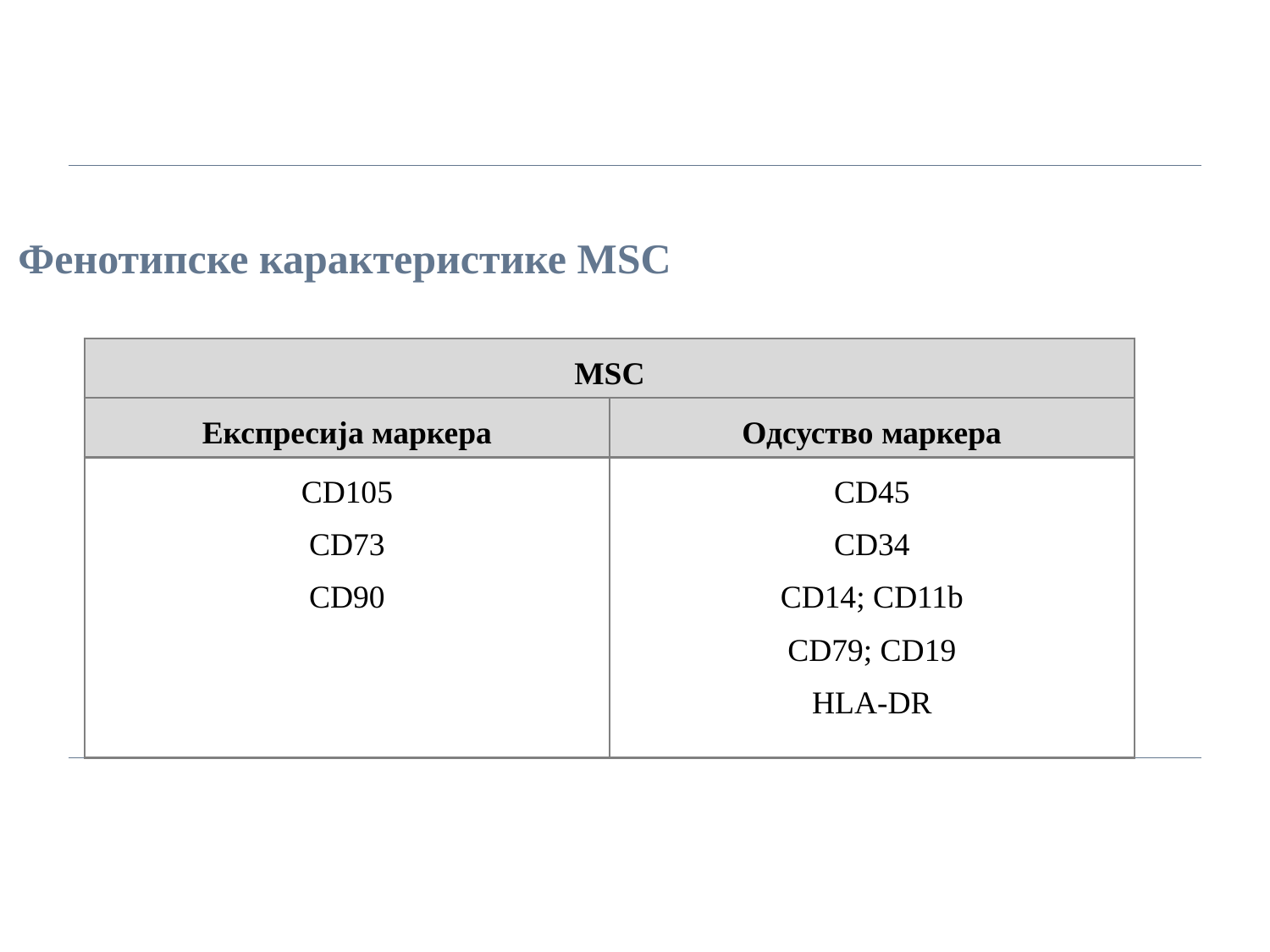

Фенотипске карактеристике MSC

| MSC |  |
| --- | --- |
| Експресија маркера | Одсуство маркера |
| CD105 CD73 CD90 | CD45 CD34 CD14; CD11b CD79; CD19 HLA-DR |